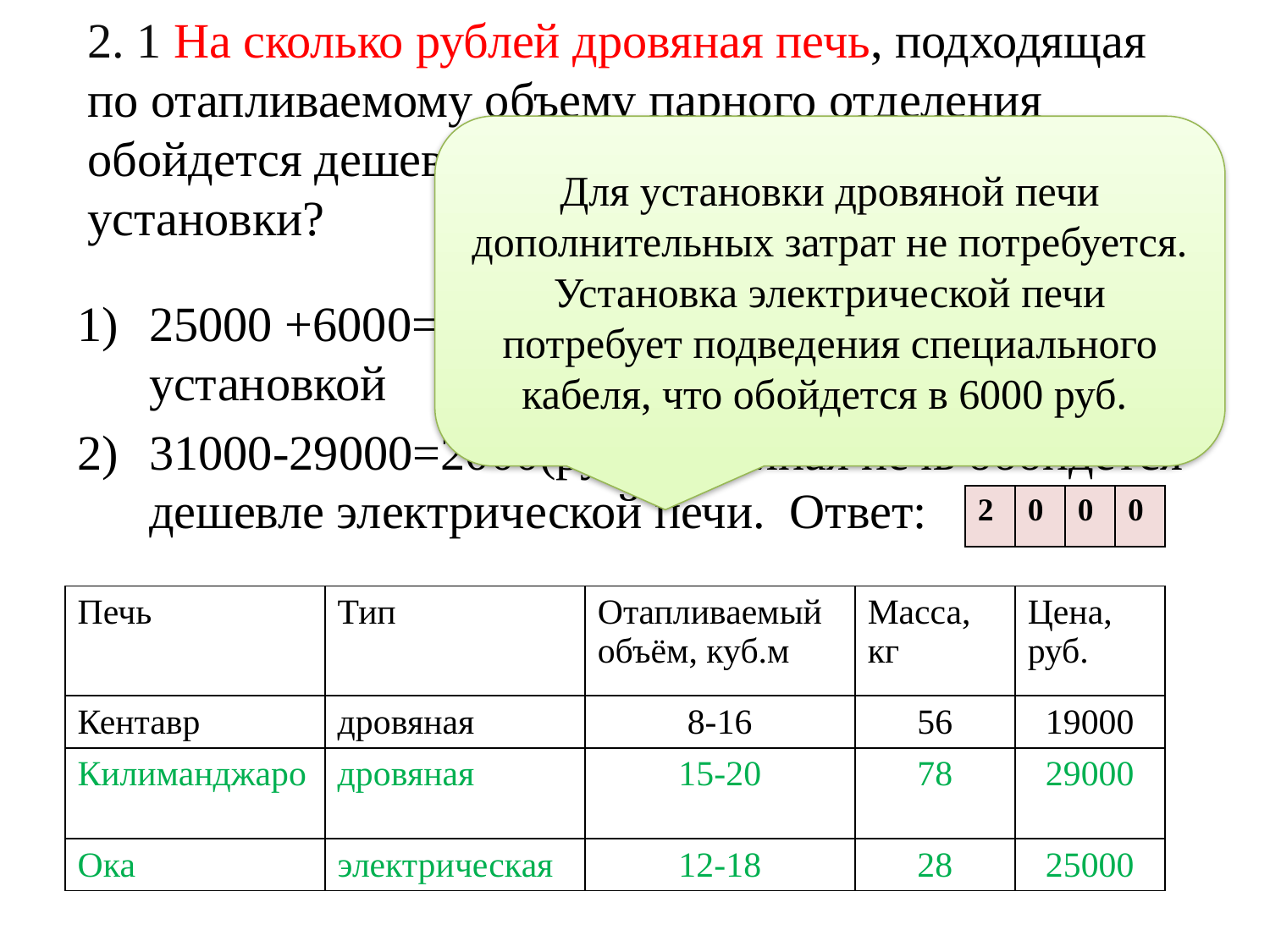

# 2. 1 На сколько рублей дровяная печь, подходящая по отапливаемому объему парного отделения обойдется дешевле электрической с учетом установки?
Для установки дровяной печи дополнительных затрат не потребуется. Установка электрической печи потребует подведения специального кабеля, что обойдется в 6000 руб.
25000 +6000=31000(руб) электрическая печь с установкой
31000-29000=2000(руб) дровяная печь обойдется дешевле электрической печи.  Ответ:

| 2 | 0 | 0 | 0 |
| --- | --- | --- | --- |
| Печь | Тип | Отапливаемый объём, куб.м | Масса, кг | Цена, руб. |
| --- | --- | --- | --- | --- |
| Кентавр | дровяная | 8-16 | 56 | 19000 |
| Килиманджаро | дровяная | 15-20 | 78 | 29000 |
| Ока | электрическая | 12-18 | 28 | 25000 |